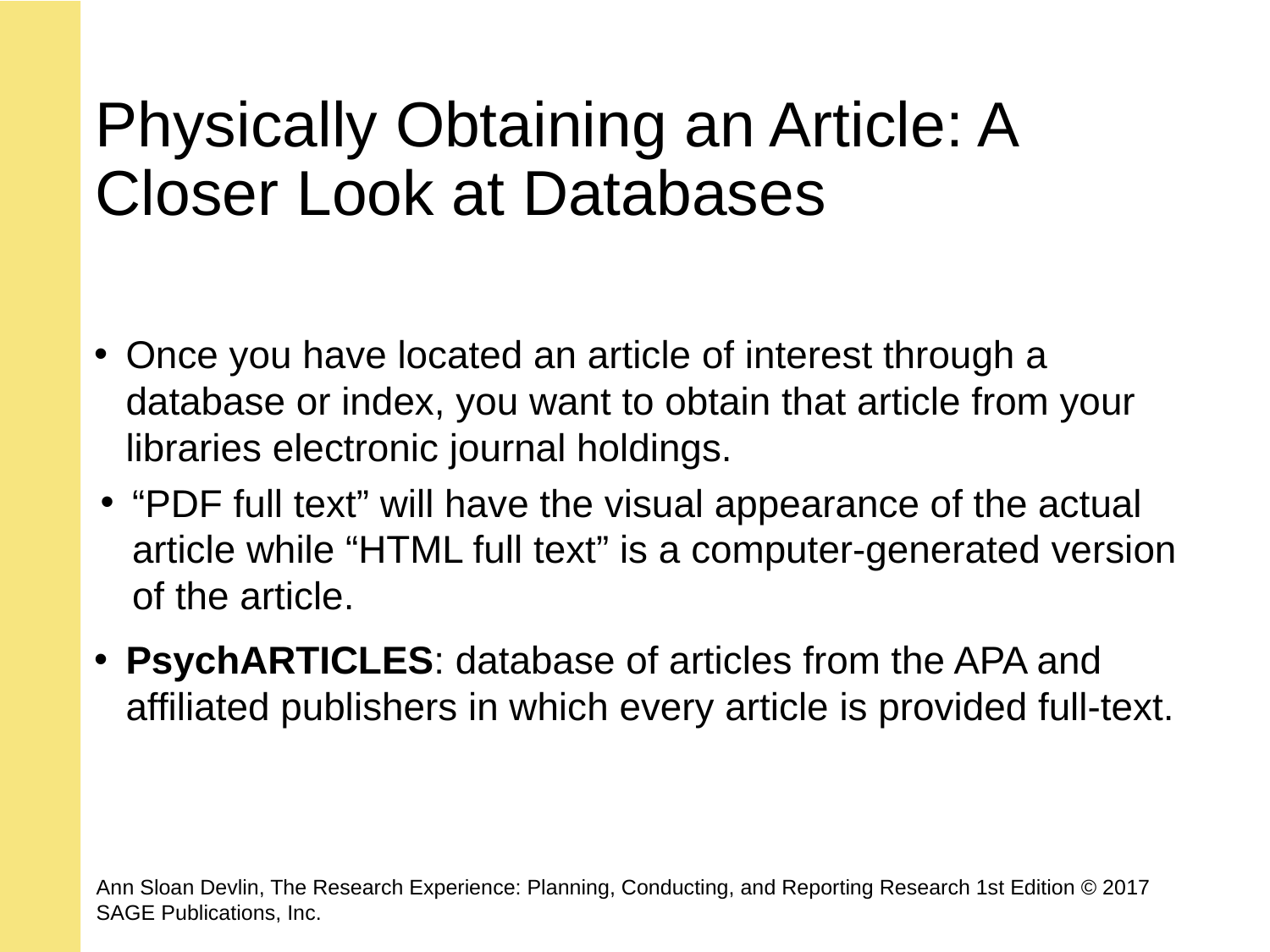

# Physically Obtaining an Article: A Closer Look at Databases
Once you have located an article of interest through a database or index, you want to obtain that article from your libraries electronic journal holdings.
“PDF full text” will have the visual appearance of the actual article while “HTML full text” is a computer-generated version of the article.
PsychARTICLES: database of articles from the APA and affiliated publishers in which every article is provided full-text.